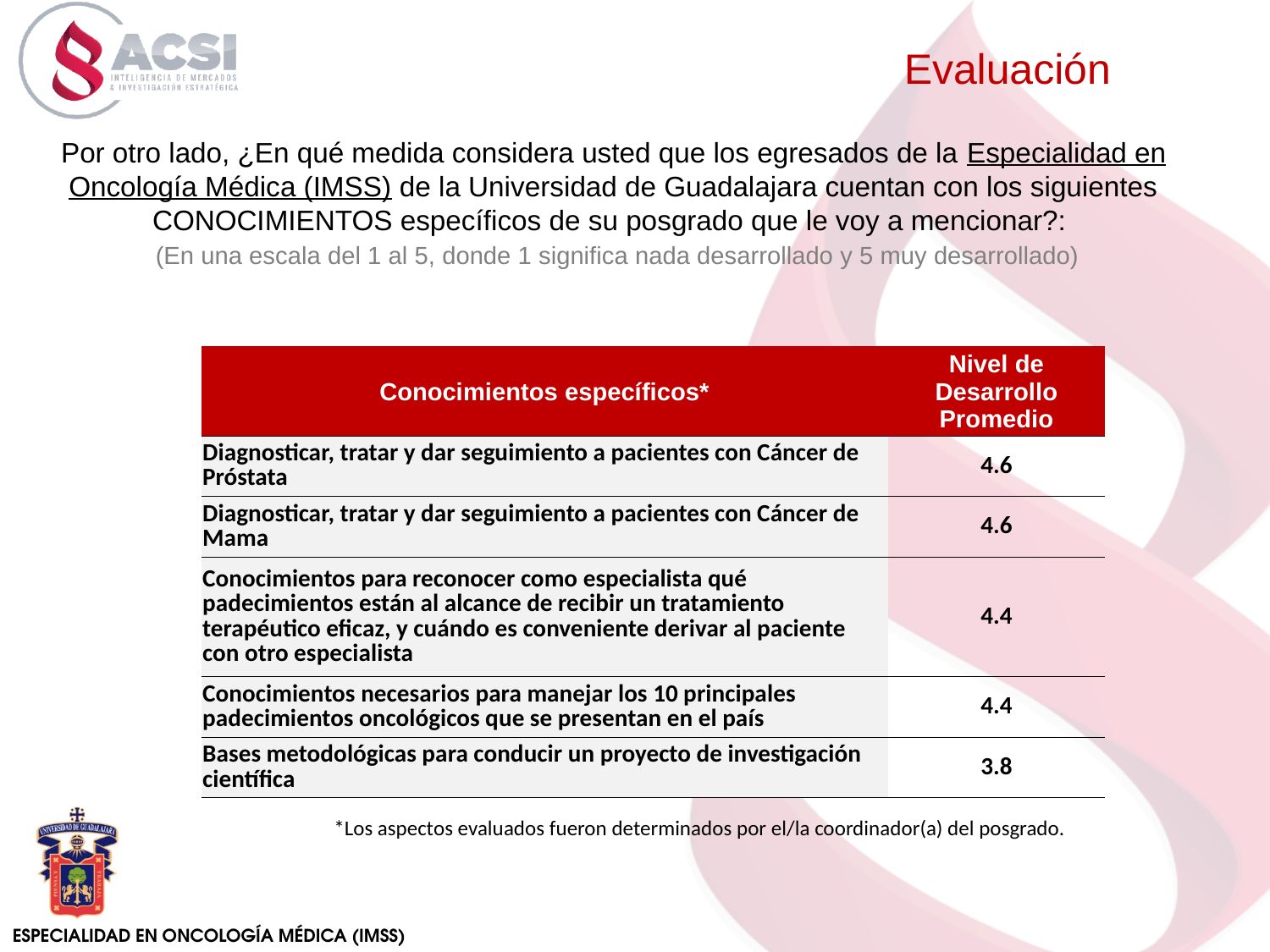

Evaluación
Por otro lado, ¿En qué medida considera usted que los egresados de la Especialidad en Oncología Médica (IMSS) de la Universidad de Guadalajara cuentan con los siguientes CONOCIMIENTOS específicos de su posgrado que le voy a mencionar?:
 (En una escala del 1 al 5, donde 1 significa nada desarrollado y 5 muy desarrollado)
| Conocimientos específicos\* | Nivel de Desarrollo Promedio |
| --- | --- |
| Diagnosticar, tratar y dar seguimiento a pacientes con Cáncer de Próstata | 4.6 |
| Diagnosticar, tratar y dar seguimiento a pacientes con Cáncer de Mama | 4.6 |
| Conocimientos para reconocer como especialista qué padecimientos están al alcance de recibir un tratamiento terapéutico eficaz, y cuándo es conveniente derivar al paciente con otro especialista | 4.4 |
| Conocimientos necesarios para manejar los 10 principales padecimientos oncológicos que se presentan en el país | 4.4 |
| Bases metodológicas para conducir un proyecto de investigación científica | 3.8 |
*Los aspectos evaluados fueron determinados por el/la coordinador(a) del posgrado.